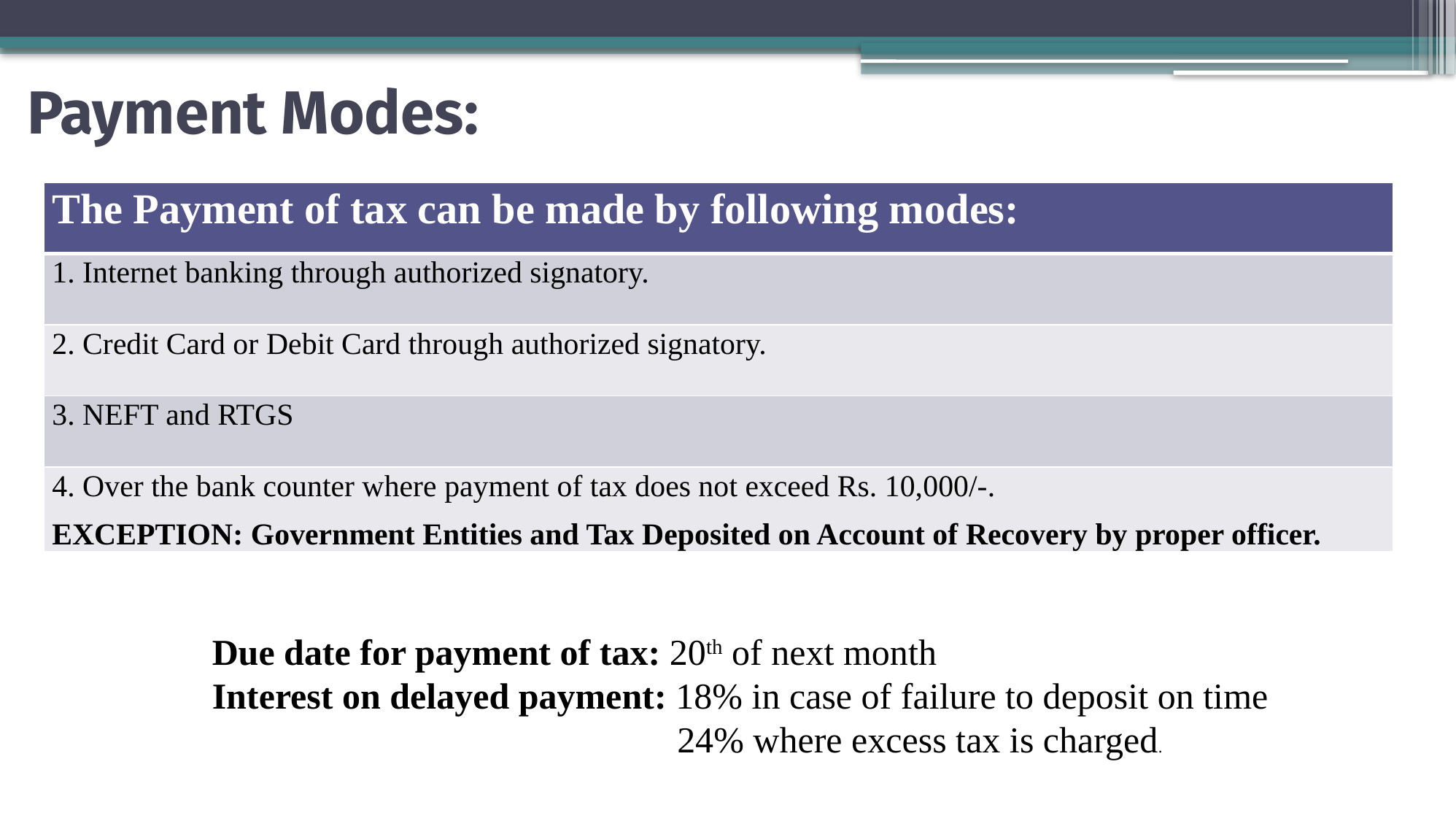

# Payment Modes:
| The Payment of tax can be made by following modes: |
| --- |
| 1. Internet banking through authorized signatory. |
| 2. Credit Card or Debit Card through authorized signatory. |
| 3. NEFT and RTGS |
| 4. Over the bank counter where payment of tax does not exceed Rs. 10,000/-. EXCEPTION: Government Entities and Tax Deposited on Account of Recovery by proper officer. |
Due date for payment of tax: 20th of next month
Interest on delayed payment: 18% in case of failure to deposit on time
				   24% where excess tax is charged.